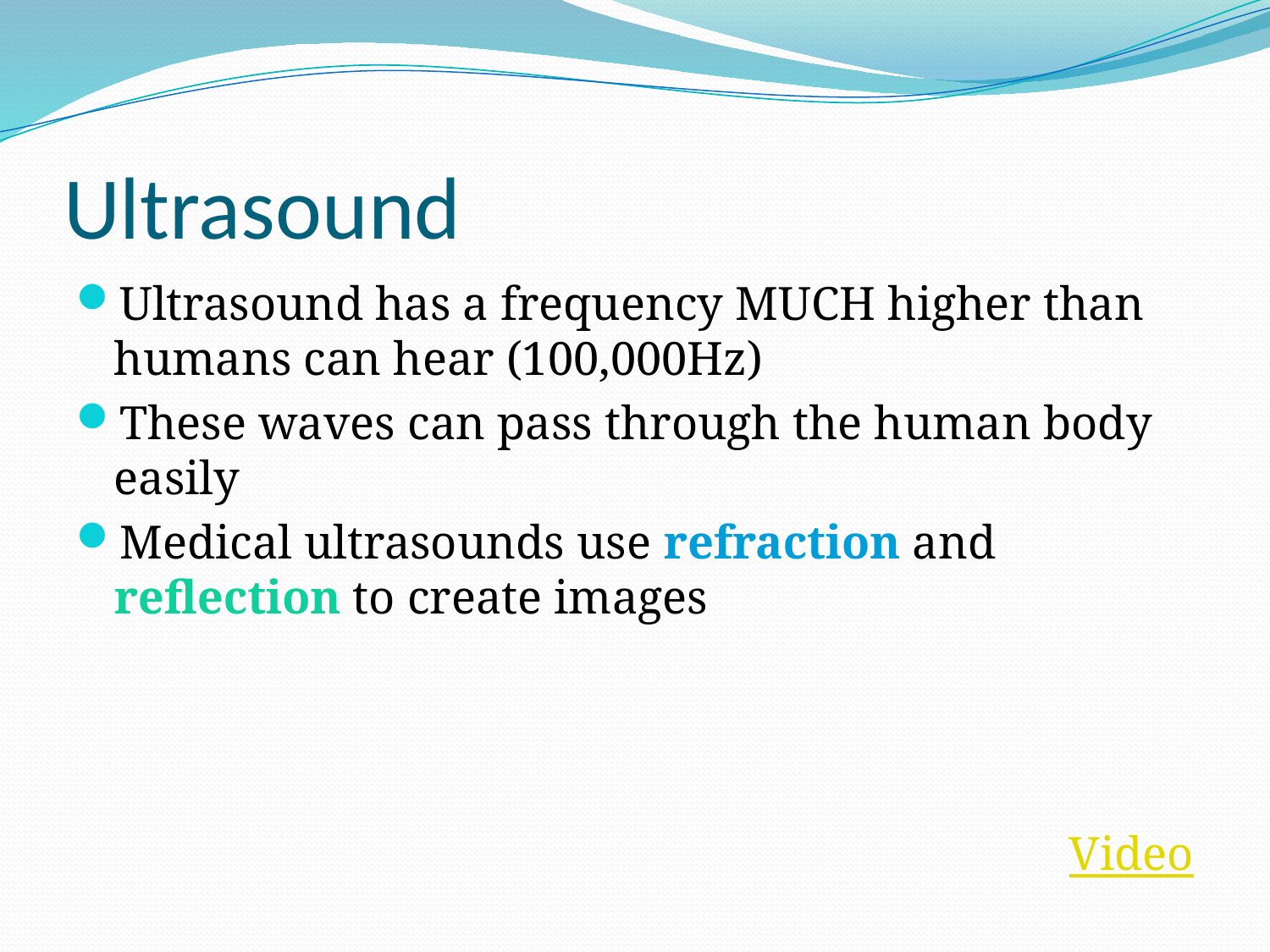

# Ultrasound
Ultrasound has a frequency MUCH higher than humans can hear (100,000Hz)
These waves can pass through the human body easily
Medical ultrasounds use refraction and reflection to create images

Video